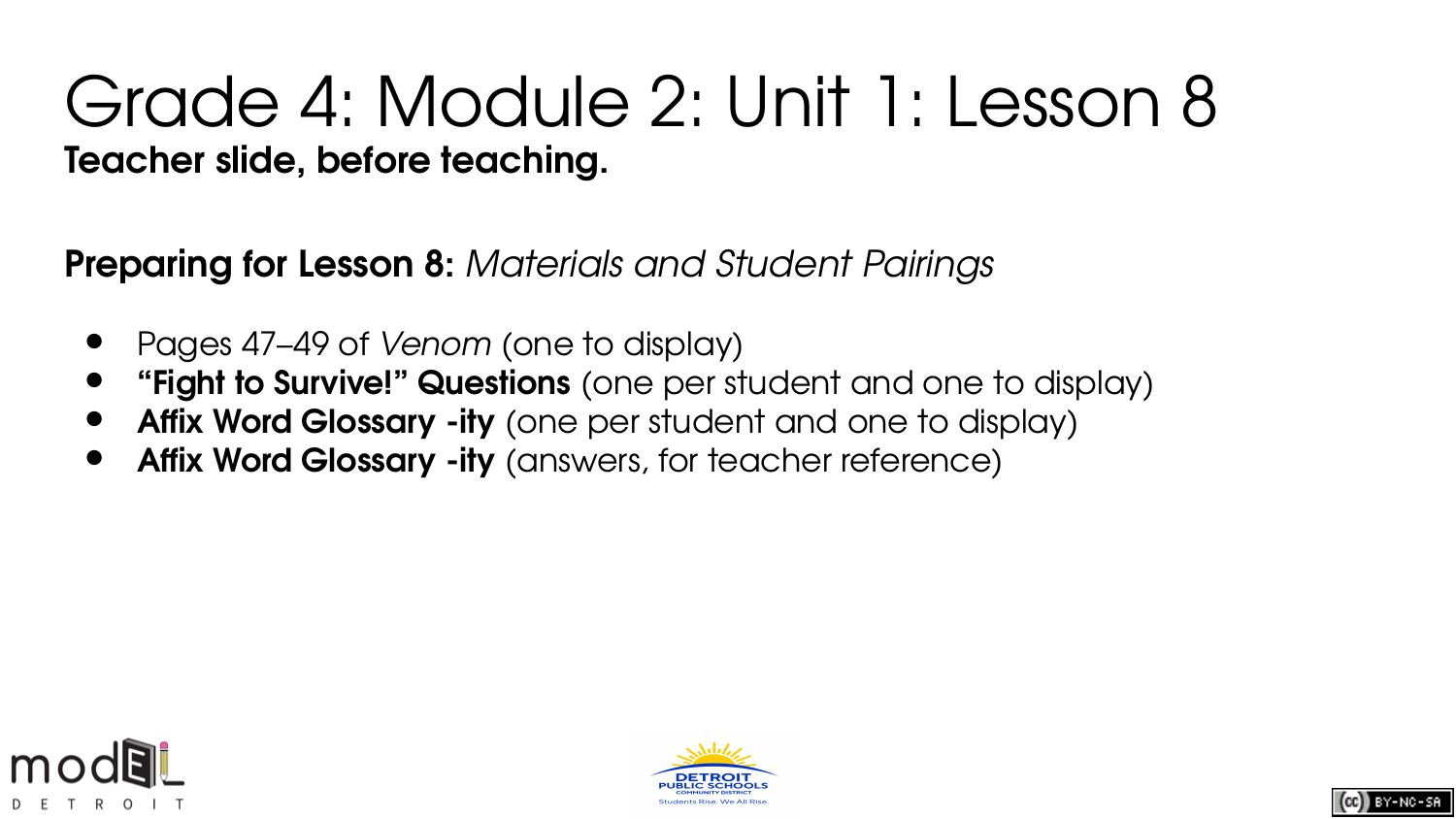

# Grade 4: Module 2: Unit 1: Lesson 8
Teacher slide, before teaching.
Preparing for Lesson 8: Materials and Student Pairings

Pages 47–49 of Venom (one to display)
“Fight to Survive!” Questions (one per student and one to display)
Affix Word Glossary -ity (one per student and one to display)
Affix Word Glossary -ity (answers, for teacher reference)